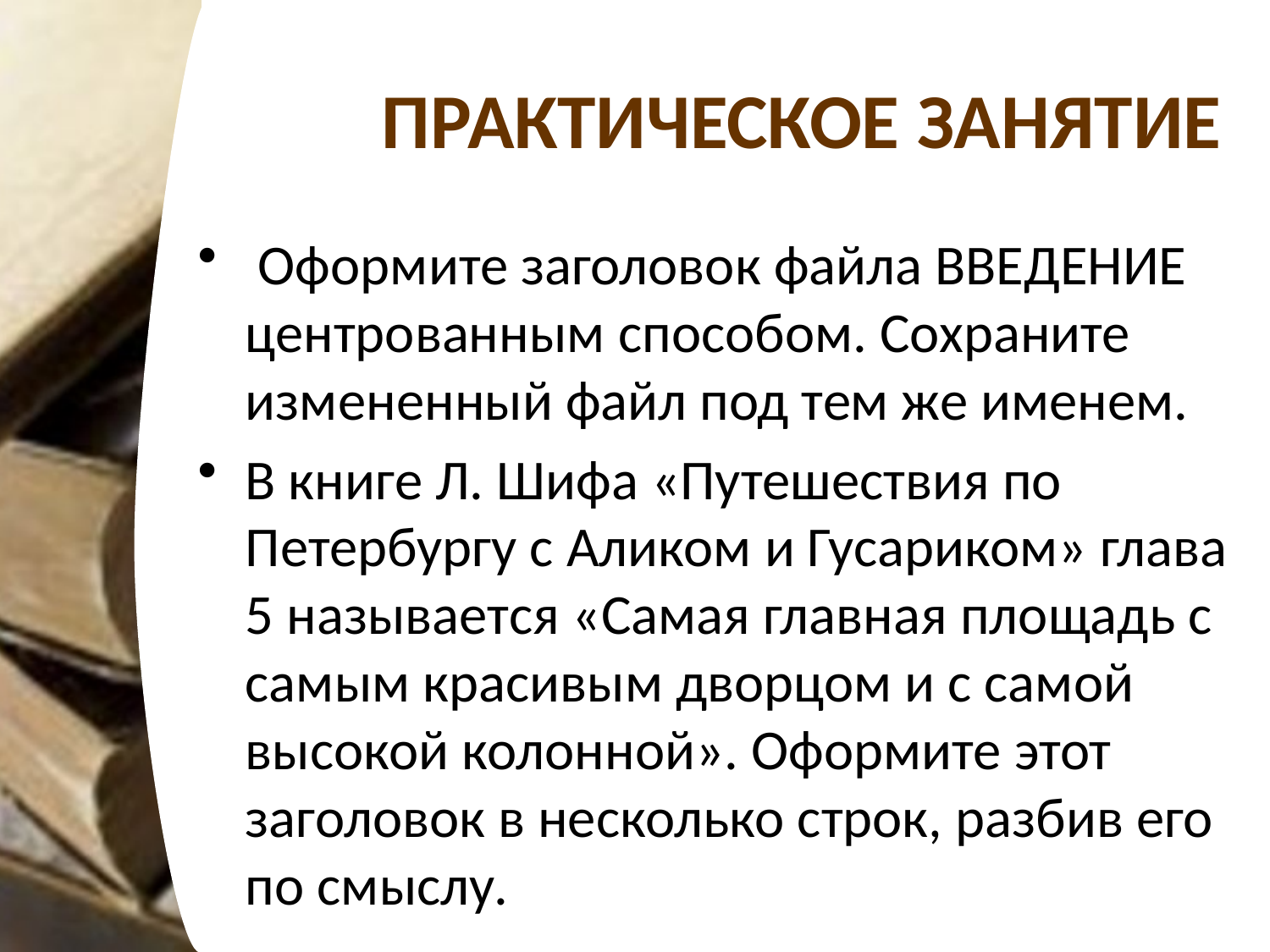

# ПРАКТИЧЕСКОЕ ЗАНЯТИЕ
 Оформите заголовок файла ВВЕДЕНИЕ центрованным способом. Сохраните измененный файл под тем же именем.
В книге Л. Шифа «Путешествия по Петербургу с Аликом и Гусариком» глава 5 называется «Самая главная площадь с самым красивым дворцом и с самой высокой колонной». Оформите этот заголовок в несколько строк, разбив его по смыслу.